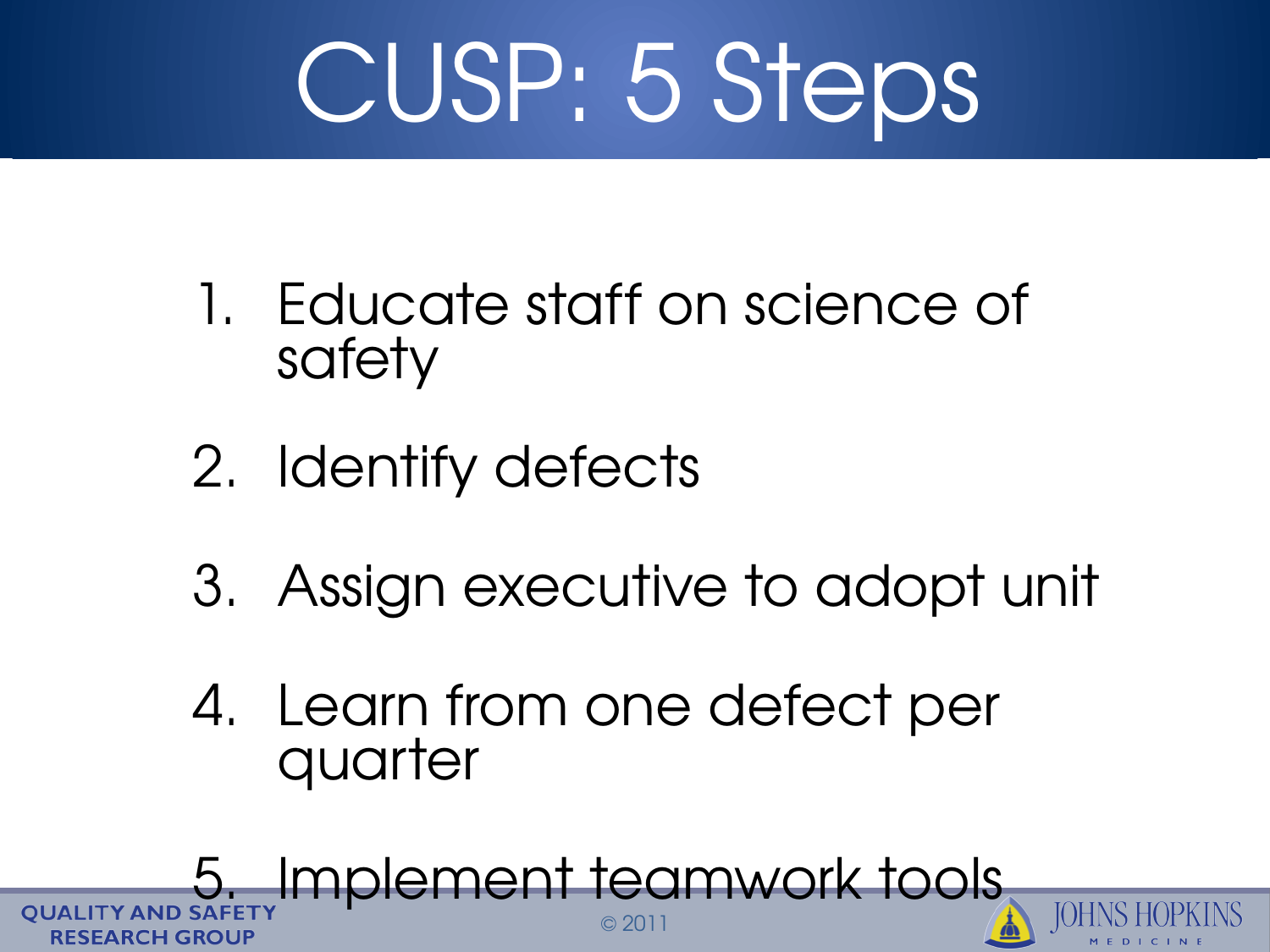

# CUSP: 5 Steps
Educate staff on science of safety
Identify defects
Assign executive to adopt unit
Learn from one defect per quarter
Implement teamwork tools

Pronovost J, Patient Safety, 2005
CUSP Toolkit, http://www.safercare.net/OTCSBSI/Resources.html